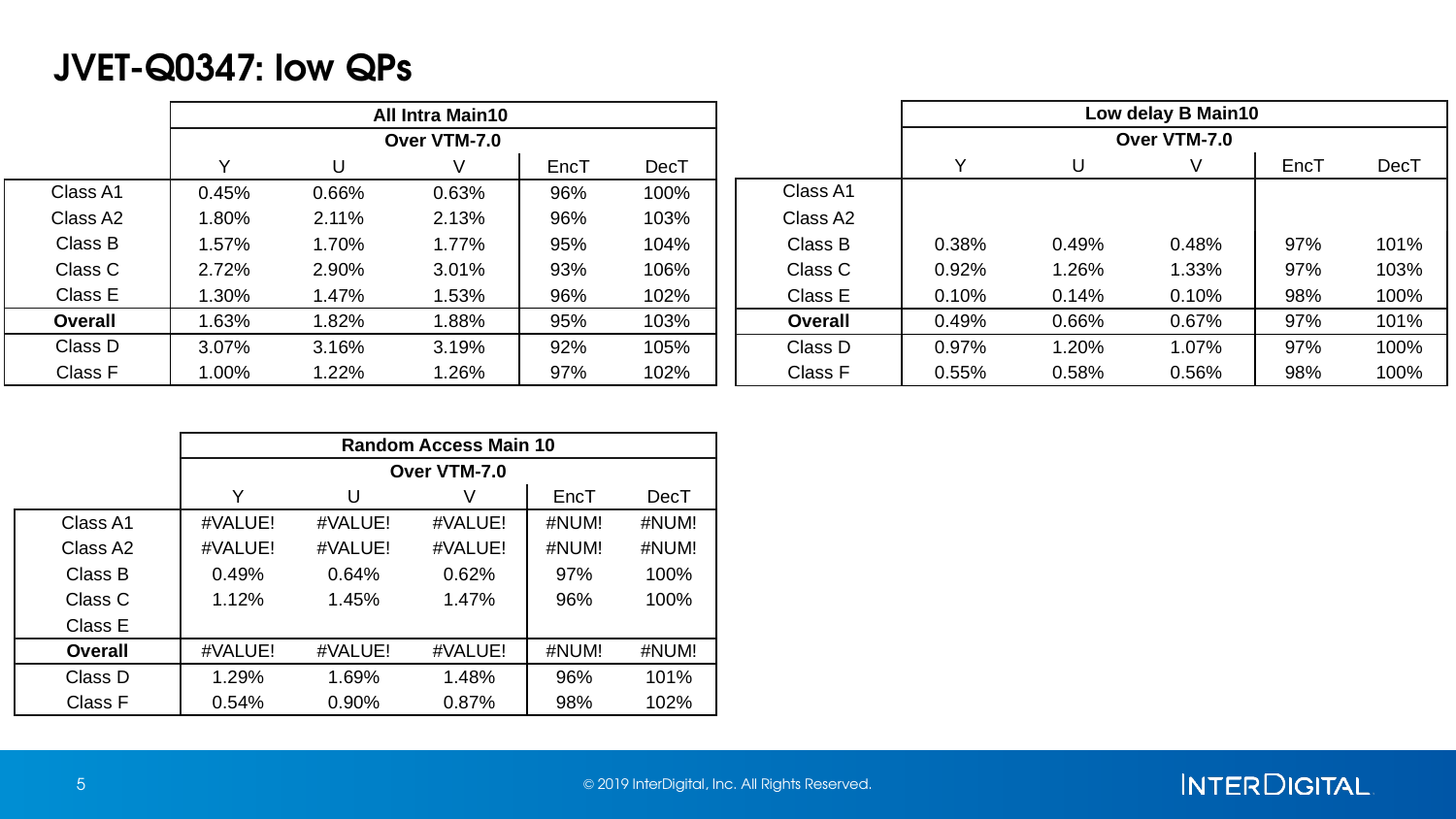

# JVET-Q0347: low QPs
|  | Low delay B Main10 |  |  |  |  |
| --- | --- | --- | --- | --- | --- |
|  | Over VTM-7.0 |  |  |  |  |
|  | Y | U | V | EncT | DecT |
| Class A1 |  |  |  |  |  |
| Class A2 |  |  |  |  |  |
| Class B | 0.38% | 0.49% | 0.48% | 97% | 101% |
| Class C | 0.92% | 1.26% | 1.33% | 97% | 103% |
| Class E | 0.10% | 0.14% | 0.10% | 98% | 100% |
| Overall | 0.49% | 0.66% | 0.67% | 97% | 101% |
| Class D | 0.97% | 1.20% | 1.07% | 97% | 100% |
| Class F | 0.55% | 0.58% | 0.56% | 98% | 100% |
|  | All Intra Main10 |  |  |  |  |
| --- | --- | --- | --- | --- | --- |
|  | Over VTM-7.0 |  |  |  |  |
|  | Y | U | V | EncT | DecT |
| Class A1 | 0.45% | 0.66% | 0.63% | 96% | 100% |
| Class A2 | 1.80% | 2.11% | 2.13% | 96% | 103% |
| Class B | 1.57% | 1.70% | 1.77% | 95% | 104% |
| Class C | 2.72% | 2.90% | 3.01% | 93% | 106% |
| Class E | 1.30% | 1.47% | 1.53% | 96% | 102% |
| Overall | 1.63% | 1.82% | 1.88% | 95% | 103% |
| Class D | 3.07% | 3.16% | 3.19% | 92% | 105% |
| Class F | 1.00% | 1.22% | 1.26% | 97% | 102% |
|  | Random Access Main 10 |  |  |  |  |
| --- | --- | --- | --- | --- | --- |
|  | Over VTM-7.0 |  |  |  |  |
|  | Y | U | V | EncT | DecT |
| Class A1 | #VALUE! | #VALUE! | #VALUE! | #NUM! | #NUM! |
| Class A2 | #VALUE! | #VALUE! | #VALUE! | #NUM! | #NUM! |
| Class B | 0.49% | 0.64% | 0.62% | 97% | 100% |
| Class C | 1.12% | 1.45% | 1.47% | 96% | 100% |
| Class E |  |  |  |  |  |
| Overall | #VALUE! | #VALUE! | #VALUE! | #NUM! | #NUM! |
| Class D | 1.29% | 1.69% | 1.48% | 96% | 101% |
| Class F | 0.54% | 0.90% | 0.87% | 98% | 102% |
5
© 2019 InterDigital, Inc. All Rights Reserved.